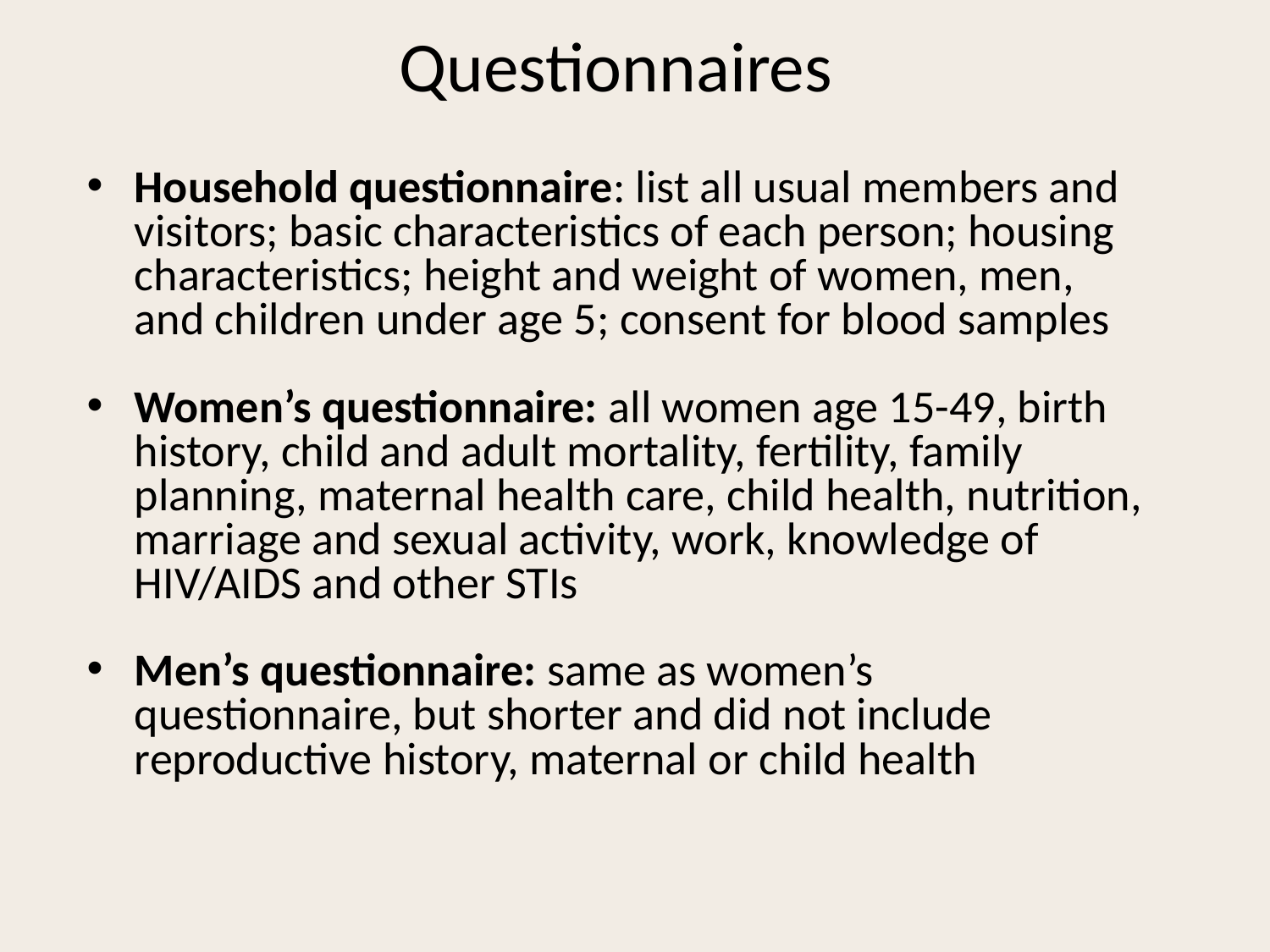

Questionnaires
Household questionnaire: list all usual members and visitors; basic characteristics of each person; housing characteristics; height and weight of women, men, and children under age 5; consent for blood samples
Women’s questionnaire: all women age 15-49, birth history, child and adult mortality, fertility, family planning, maternal health care, child health, nutrition, marriage and sexual activity, work, knowledge of HIV/AIDS and other STIs
Men’s questionnaire: same as women’s questionnaire, but shorter and did not include reproductive history, maternal or child health